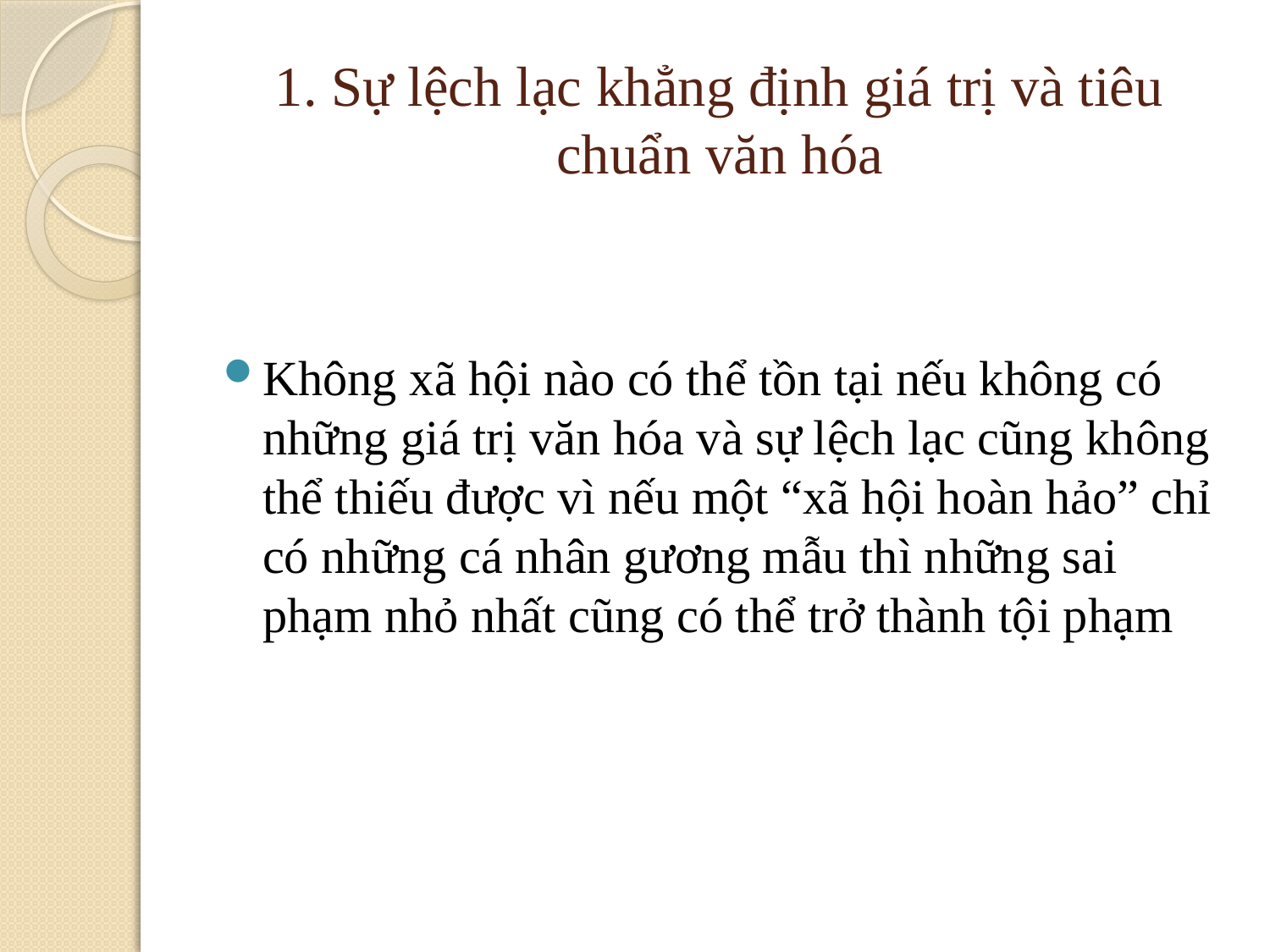

# 1. Sự lệch lạc khẳng định giá trị và tiêu chuẩn văn hóa

Không xã hội nào có thể tồn tại nếu không có những giá trị văn hóa và sự lệch lạc cũng không thể thiếu được vì nếu một “xã hội hoàn hảo” chỉ có những cá nhân gương mẫu thì những sai phạm nhỏ nhất cũng có thể trở thành tội phạm